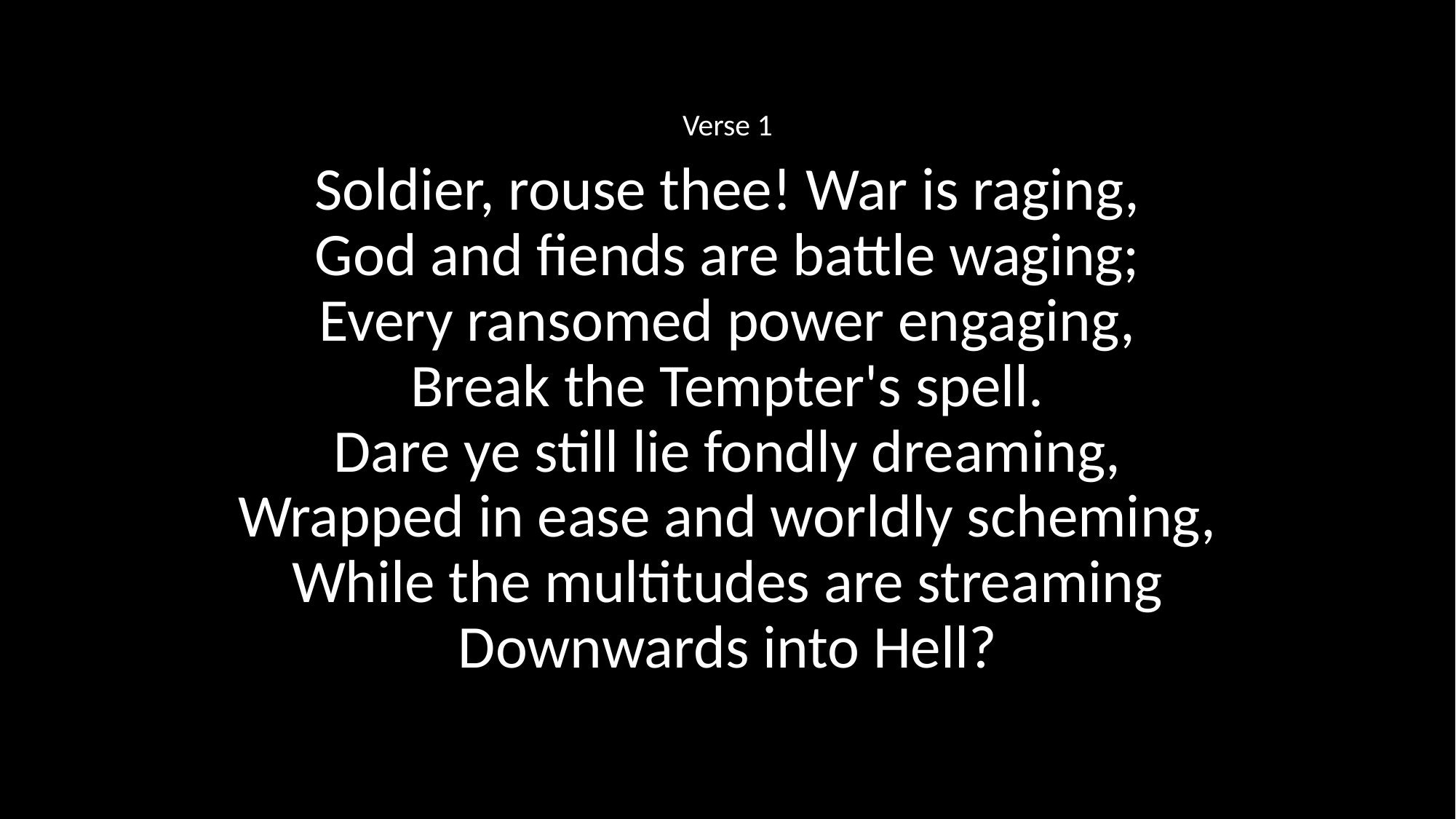

Verse 1
Soldier, rouse thee! War is raging,
God and fiends are battle waging;
Every ransomed power engaging,
Break the Tempter's spell.
Dare ye still lie fondly dreaming,
Wrapped in ease and worldly scheming,
While the multitudes are streaming
Downwards into Hell?